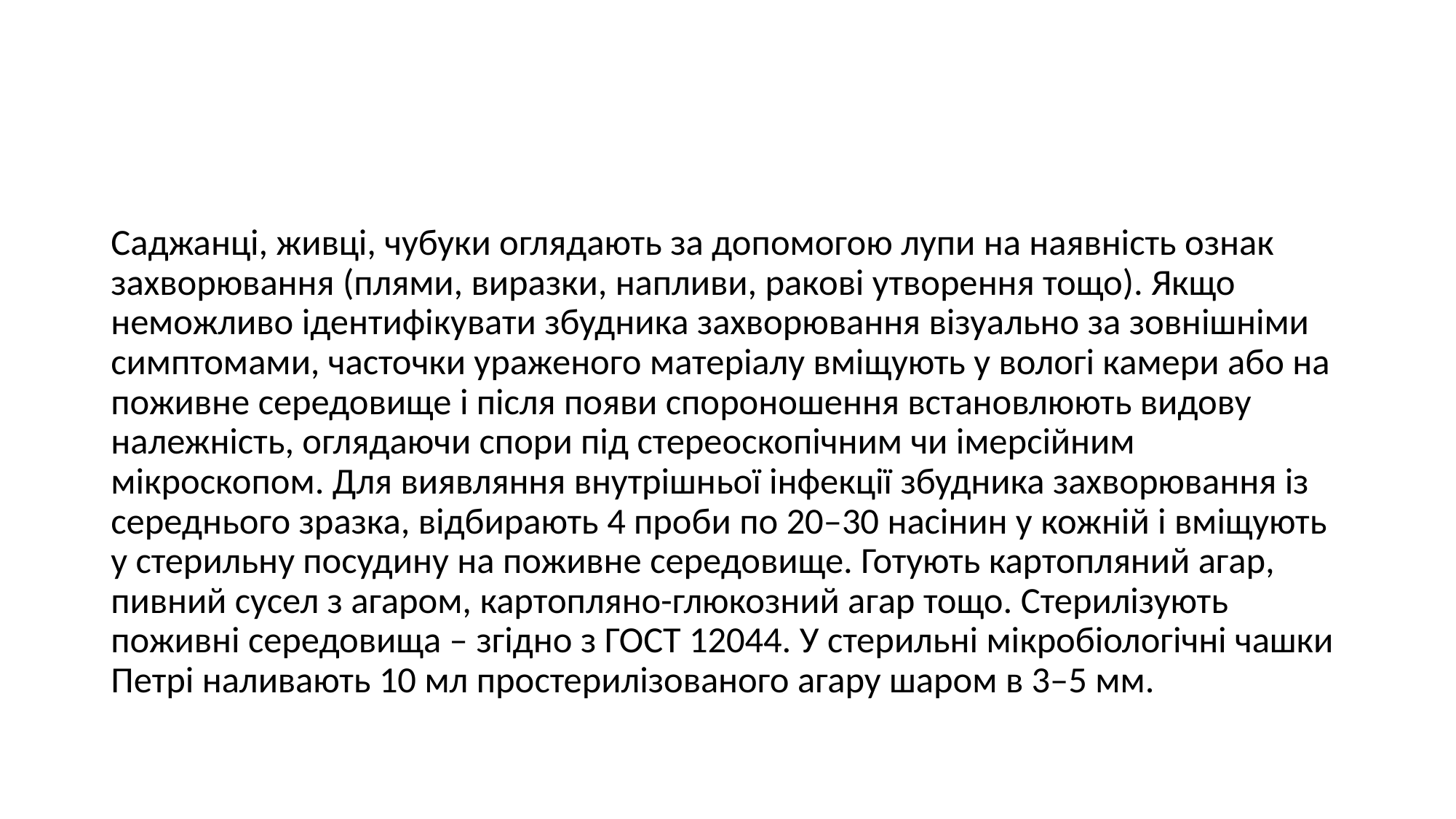

#
Саджанці, живці, чубуки оглядають за допомогою лупи на наявність ознак захворювання (плями, виразки, напливи, ракові утворення тощо). Якщо неможливо ідентифікувати збудника захворювання візуально за зовнішніми симптомами, часточки ураженого матеріалу вміщують у вологі камери або на поживне середовище і після появи спороношення встановлюють видову належність, оглядаючи спори під стереоскопічним чи імерсійним мікроскопом. Для виявляння внутрішньої інфекції збудника захворювання із середнього зразка, відбирають 4 проби по 20–30 насінин у кожній і вміщують у стерильну посудину на поживне середовище. Готують картопляний агар, пивний сусел з агаром, картопляно-глюкозний агар тощо. Стерилізують поживні середовища – згідно з ГОСТ 12044. У стерильні мікробіологічні чашки Петрі наливають 10 мл простерилізованого агару шаром в 3–5 мм.